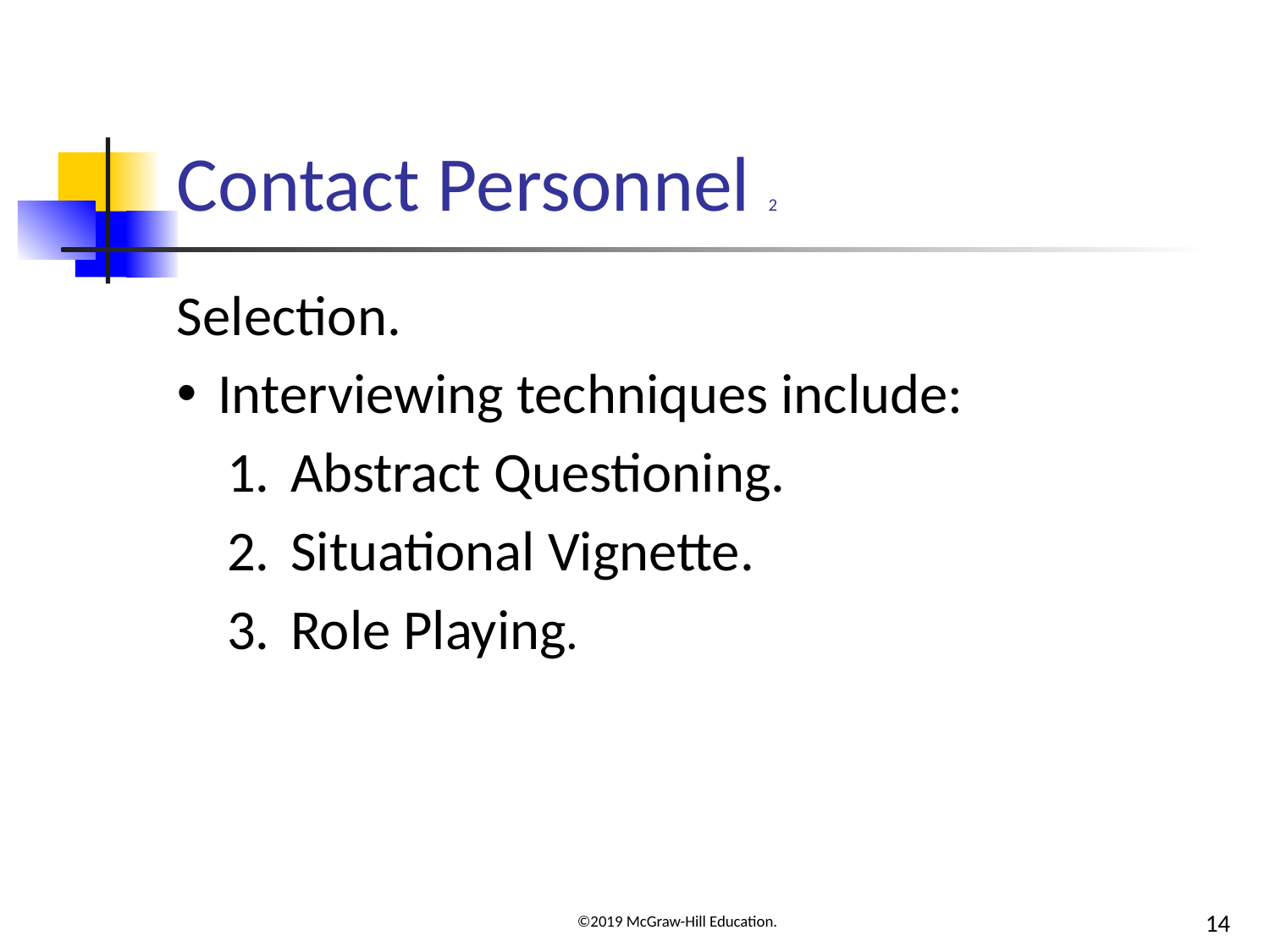

# Contact Personnel 2
Selection.
Interviewing techniques include:
Abstract Questioning.
Situational Vignette.
Role Playing.